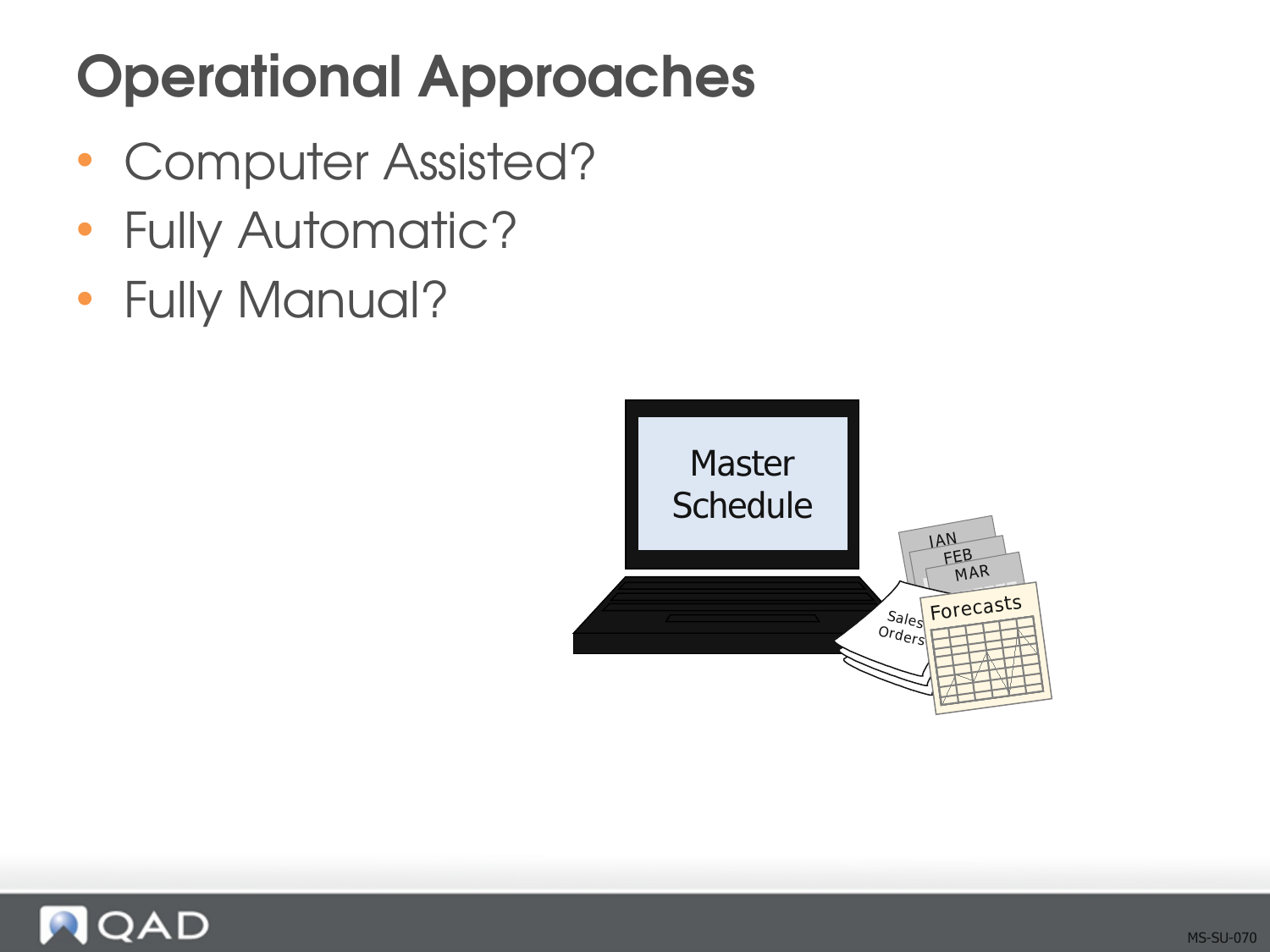

# Operational Approaches
Computer Assisted?
Fully Automatic?
Fully Manual?

Master Schedule
JAN

FEB

MAR

Sales
Orders
Forecasts

MS-SU-070